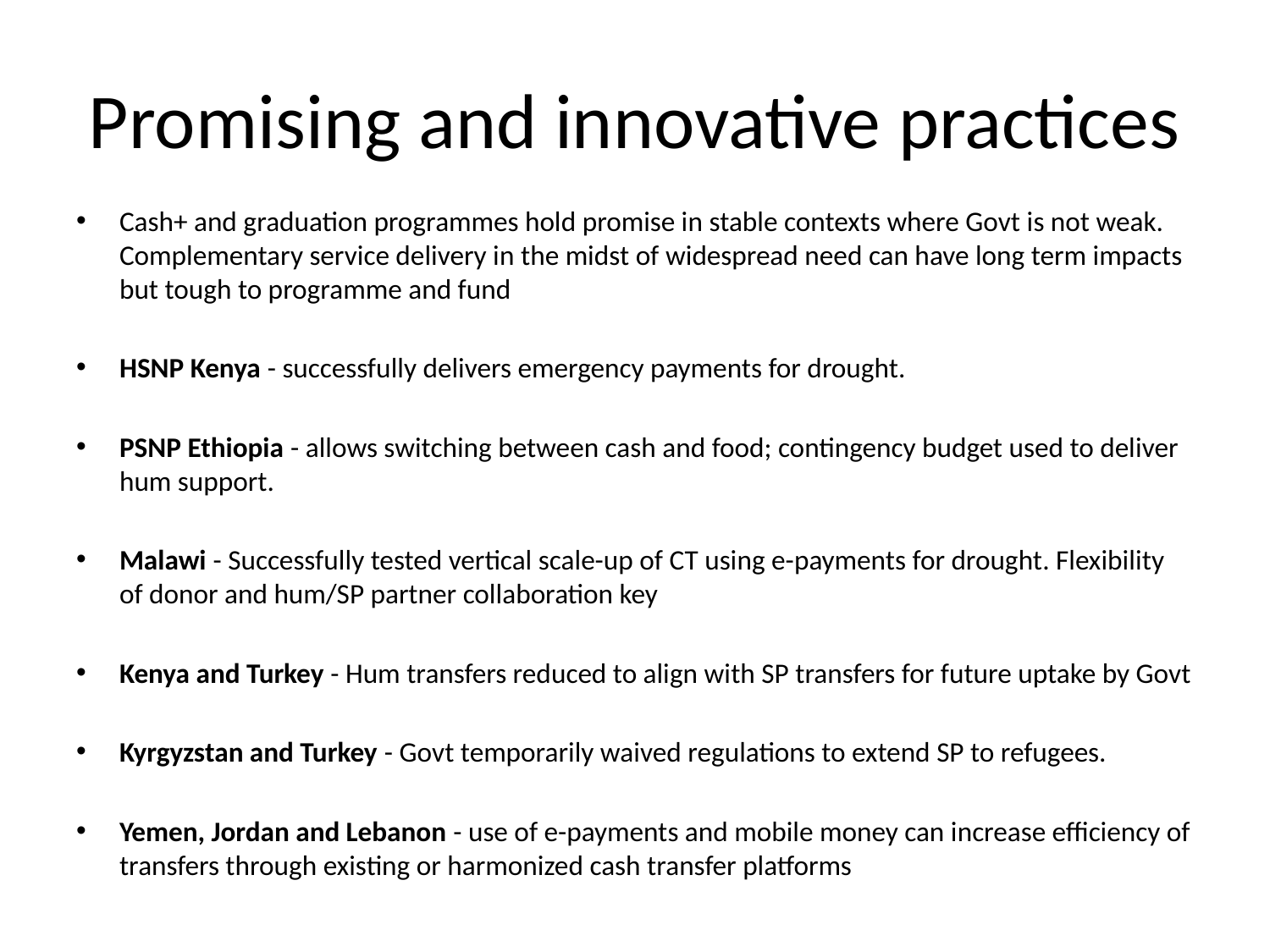

# Promising and innovative practices
Cash+ and graduation programmes hold promise in stable contexts where Govt is not weak. Complementary service delivery in the midst of widespread need can have long term impacts but tough to programme and fund

HSNP Kenya - successfully delivers emergency payments for drought.

PSNP Ethiopia - allows switching between cash and food; contingency budget used to deliver hum support.

Malawi - Successfully tested vertical scale-up of CT using e-payments for drought. Flexibility of donor and hum/SP partner collaboration key

Kenya and Turkey - Hum transfers reduced to align with SP transfers for future uptake by Govt

Kyrgyzstan and Turkey - Govt temporarily waived regulations to extend SP to refugees.

Yemen, Jordan and Lebanon - use of e-payments and mobile money can increase efficiency of transfers through existing or harmonized cash transfer platforms